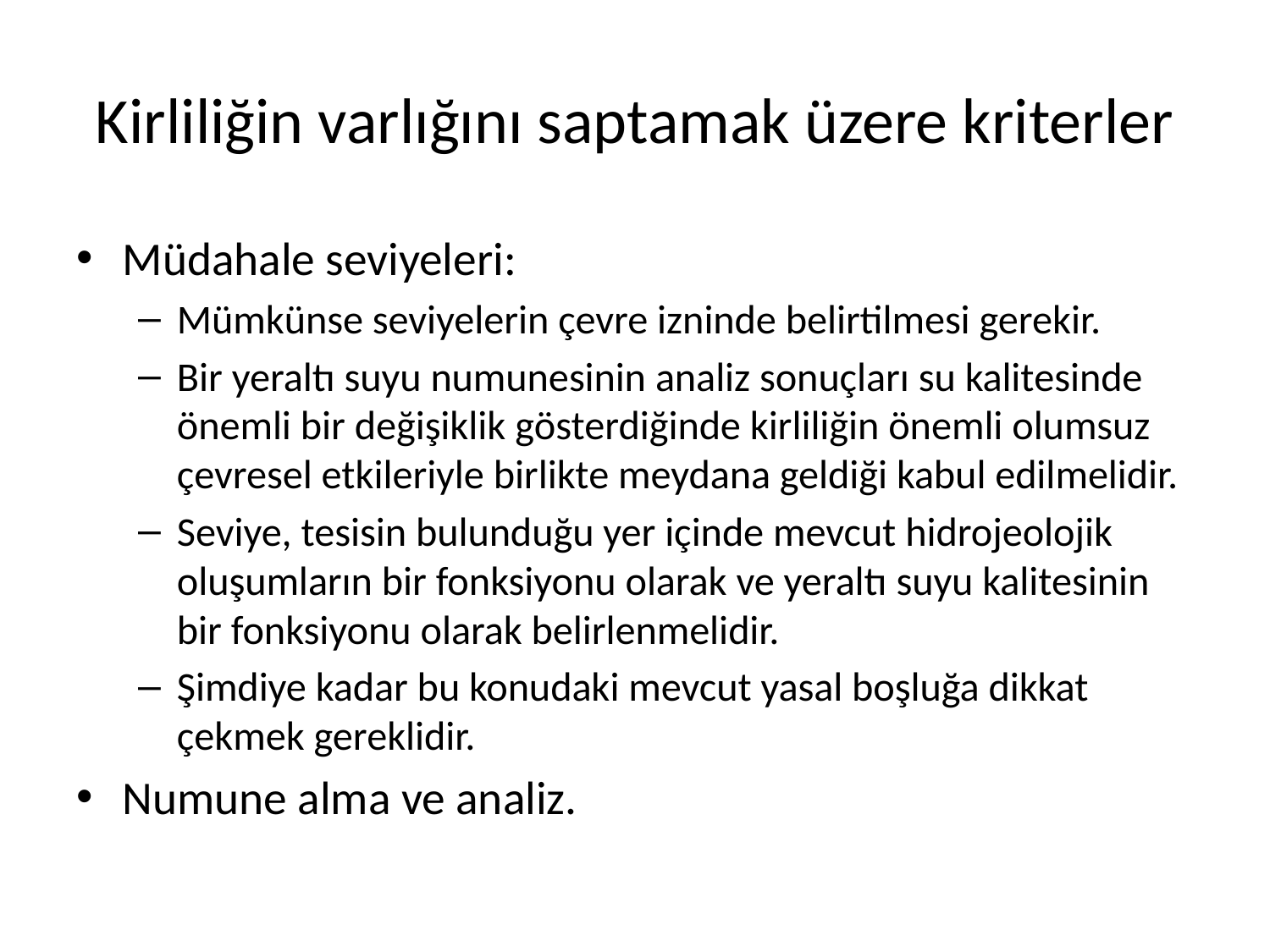

# Kirliliğin varlığını saptamak üzere kriterler
Müdahale seviyeleri:
Mümkünse seviyelerin çevre izninde belirtilmesi gerekir.
Bir yeraltı suyu numunesinin analiz sonuçları su kalitesinde önemli bir değişiklik gösterdiğinde kirliliğin önemli olumsuz çevresel etkileriyle birlikte meydana geldiği kabul edilmelidir.
Seviye, tesisin bulunduğu yer içinde mevcut hidrojeolojik oluşumların bir fonksiyonu olarak ve yeraltı suyu kalitesinin bir fonksiyonu olarak belirlenmelidir.
Şimdiye kadar bu konudaki mevcut yasal boşluğa dikkat çekmek gereklidir.
Numune alma ve analiz.